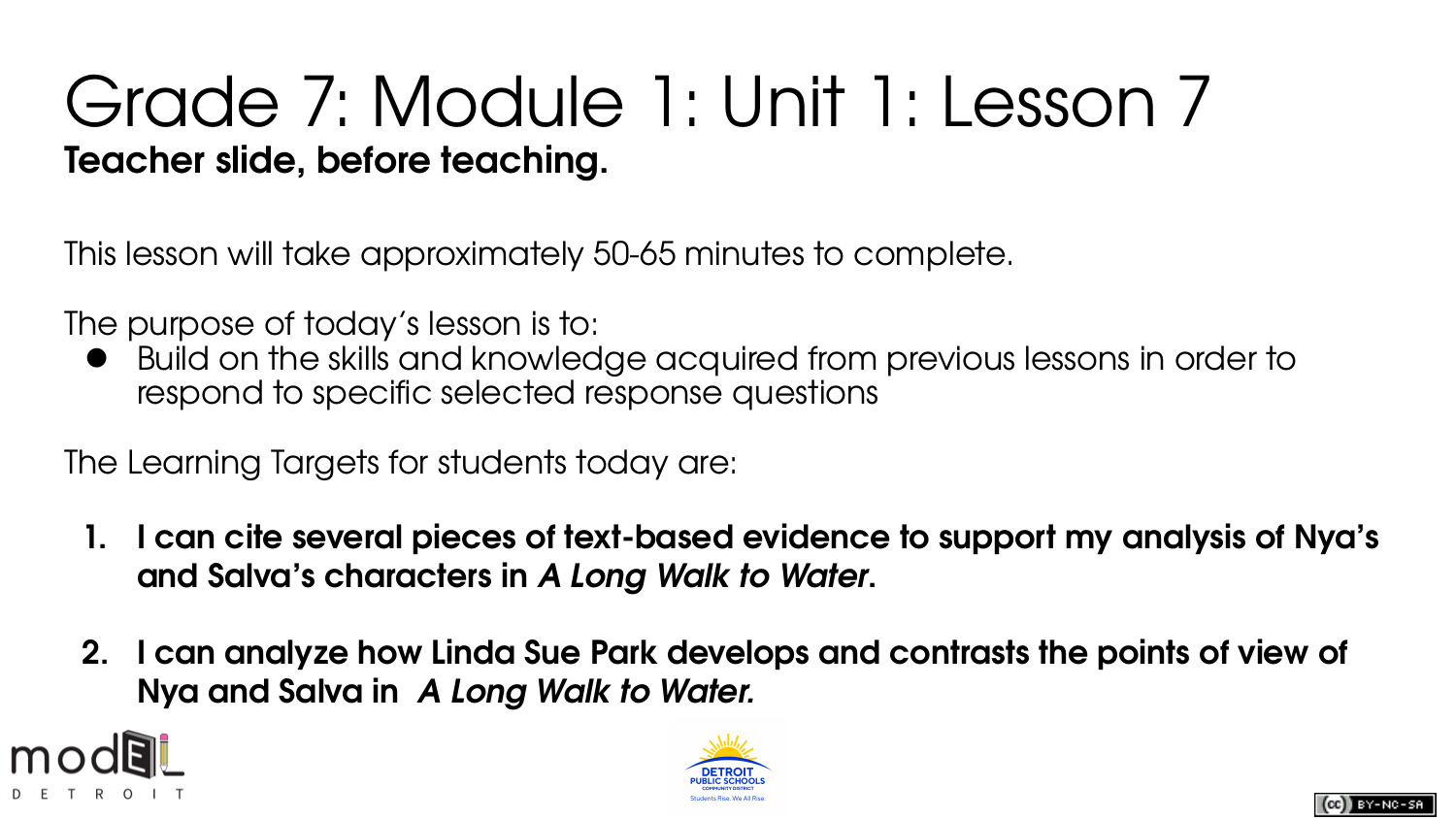

# Grade 7: Module 1: Unit 1: Lesson 7
Teacher slide, before teaching.
This lesson will take approximately 50-65 minutes to complete.

The purpose of today’s lesson is to:
Build on the skills and knowledge acquired from previous lessons in order to respond to specific selected response questions

The Learning Targets for students today are:

I can cite several pieces of text-based evidence to support my analysis of Nya’s and Salva’s characters in A Long Walk to Water.

I can analyze how Linda Sue Park develops and contrasts the points of view of Nya and Salva in  A Long Walk to Water.